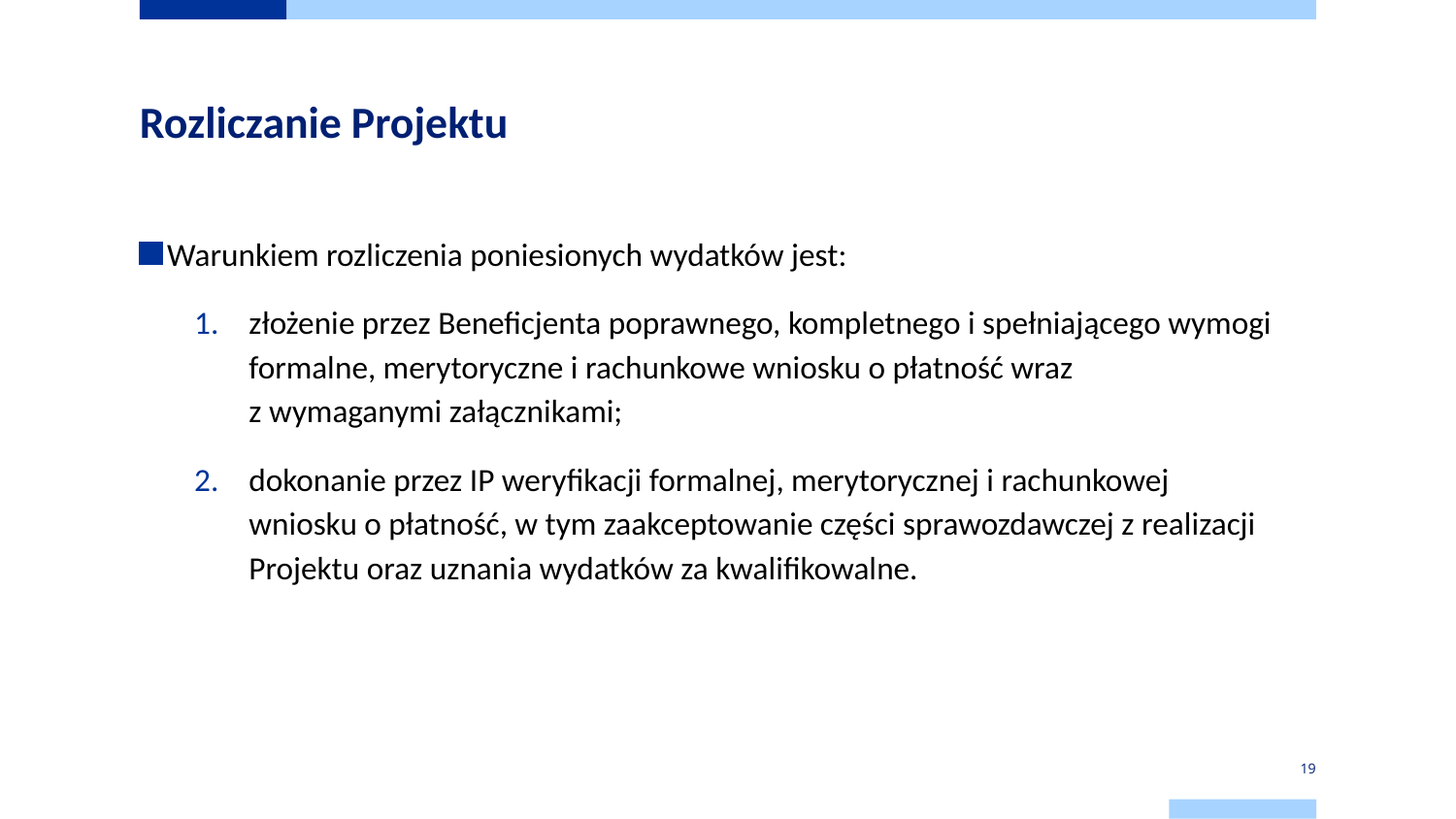

# Rozliczanie Projektu
Warunkiem rozliczenia poniesionych wydatków jest:
złożenie przez Beneficjenta poprawnego, kompletnego i spełniającego wymogi formalne, merytoryczne i rachunkowe wniosku o płatność wraz
z wymaganymi załącznikami;
dokonanie przez IP weryfikacji formalnej, merytorycznej i rachunkowej wniosku o płatność, w tym zaakceptowanie części sprawozdawczej z realizacji Projektu oraz uznania wydatków za kwalifikowalne.
19